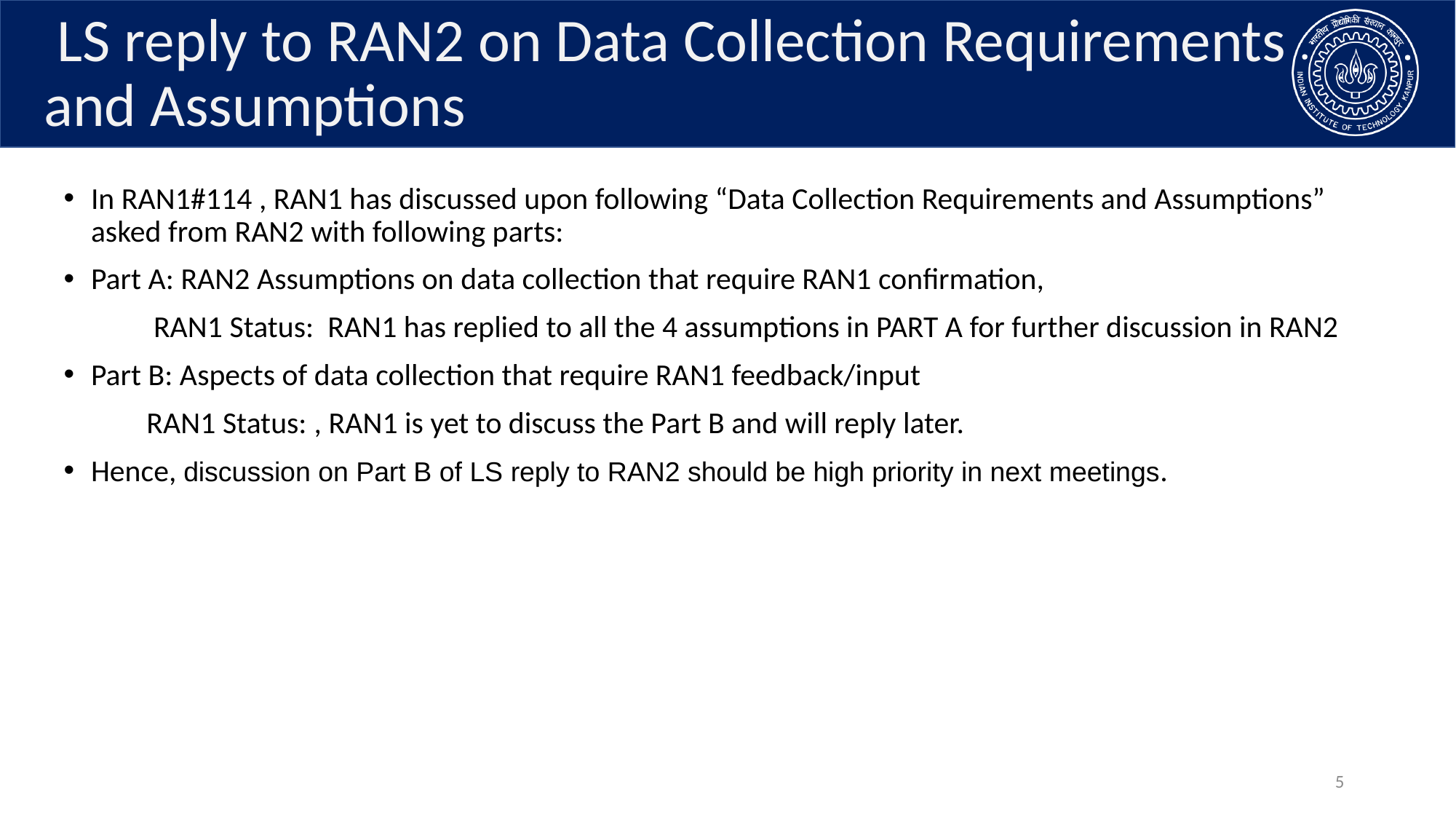

# LS reply to RAN2 on Data Collection Requirements and Assumptions
In RAN1#114 , RAN1 has discussed upon following “Data Collection Requirements and Assumptions” asked from RAN2 with following parts:
Part A: RAN2 Assumptions on data collection that require RAN1 confirmation,
             RAN1 Status:  RAN1 has replied to all the 4 assumptions in PART A for further discussion in RAN2
Part B: Aspects of data collection that require RAN1 feedback/input
            RAN1 Status: , RAN1 is yet to discuss the Part B and will reply later.
Hence, discussion on Part B of LS reply to RAN2 should be high priority in next meetings.
5